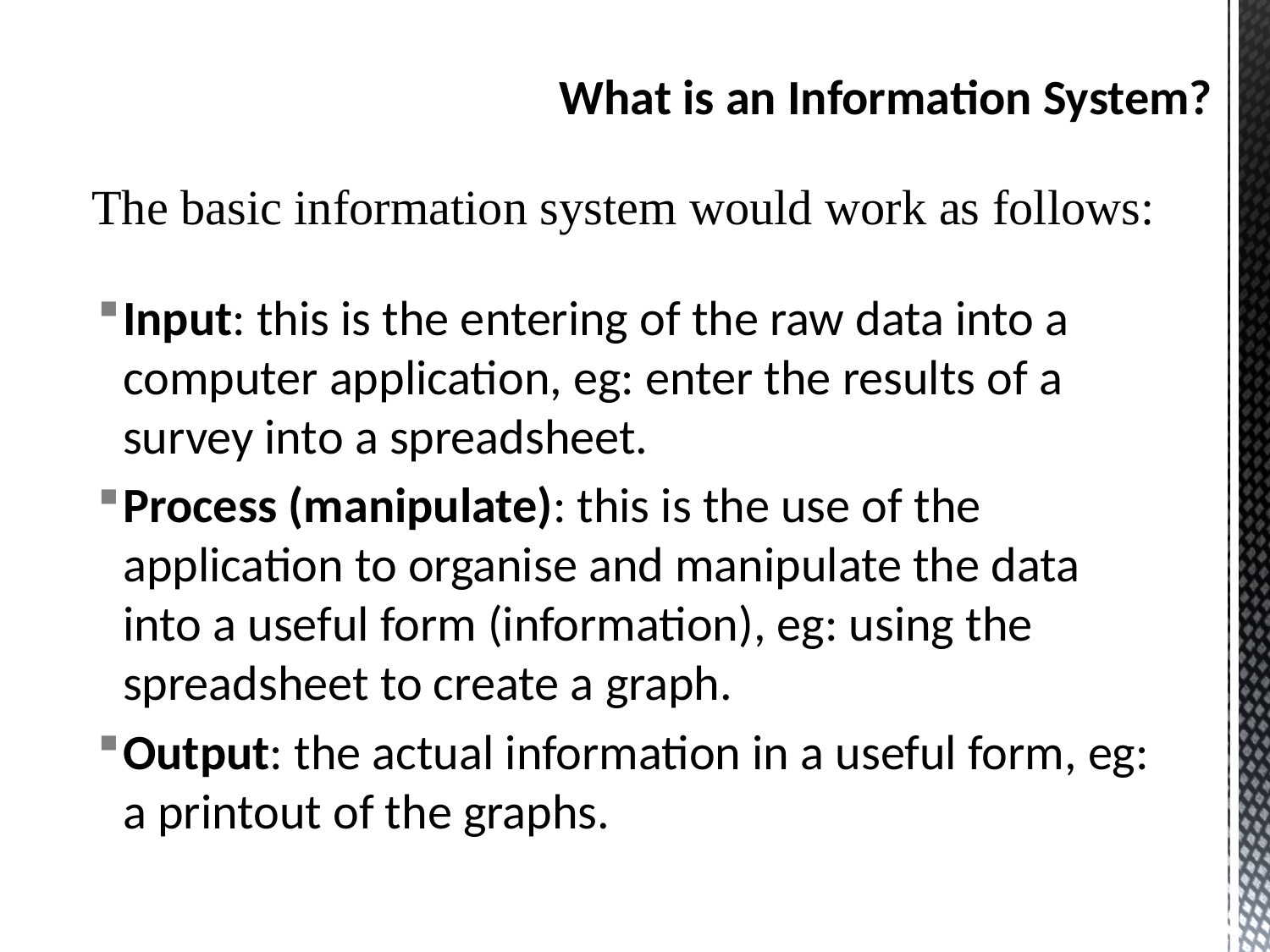

# What is an Information System?
The basic information system would work as follows:
Input: this is the entering of the raw data into a computer application, eg: enter the results of a survey into a spreadsheet.
Process (manipulate): this is the use of the application to organise and manipulate the data into a useful form (information), eg: using the spreadsheet to create a graph.
Output: the actual information in a useful form, eg: a printout of the graphs.